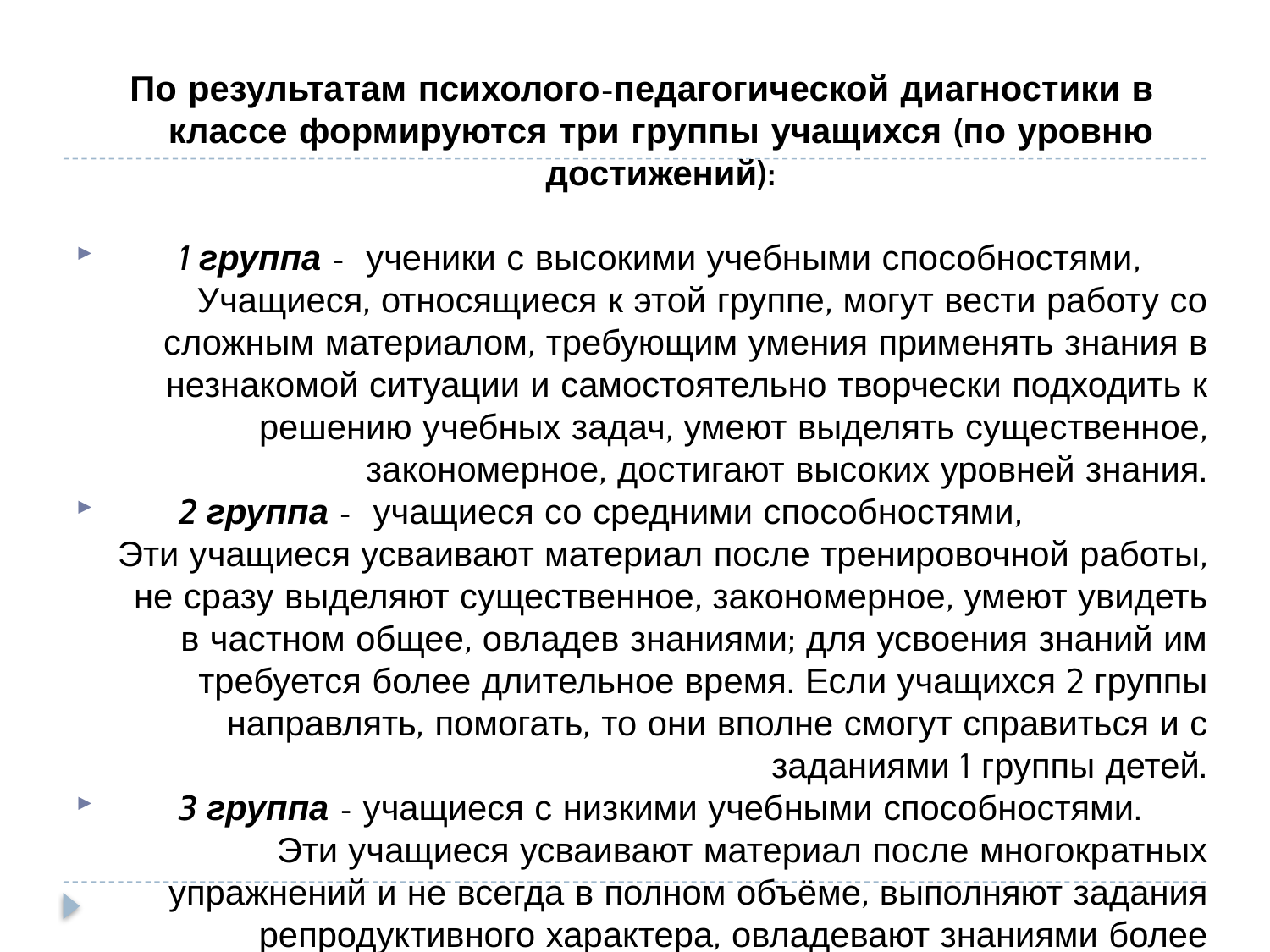

По результатам психолого-педагогической диагностики в классе формируются три группы учащихся (по уровню достижений):

      1 группа -  ученики с высокими учебными способностями,
Учащиеся, относящиеся к этой группе, могут вести работу со сложным материалом, требующим умения применять знания в незнакомой ситуации и самостоятельно творчески подходить к решению учебных задач, умеют выделять существенное, закономерное, достигают высоких уровней знания.
      2 группа -  учащиеся со средними способностями,
Эти учащиеся усваивают материал после тренировочной работы, не сразу выделяют существенное, закономерное, умеют увидеть в частном общее, овладев знаниями; для усвоения знаний им требуется более длительное время. Если учащихся 2 группы направлять, помогать, то они вполне смогут справиться и с заданиями 1 группы детей.
      3 группа - учащиеся с низкими учебными способностями.
Эти учащиеся усваивают материал после многократных упражнений и не всегда в полном объёме, выполняют задания репродуктивного характера, овладевают знаниями более длительное время.